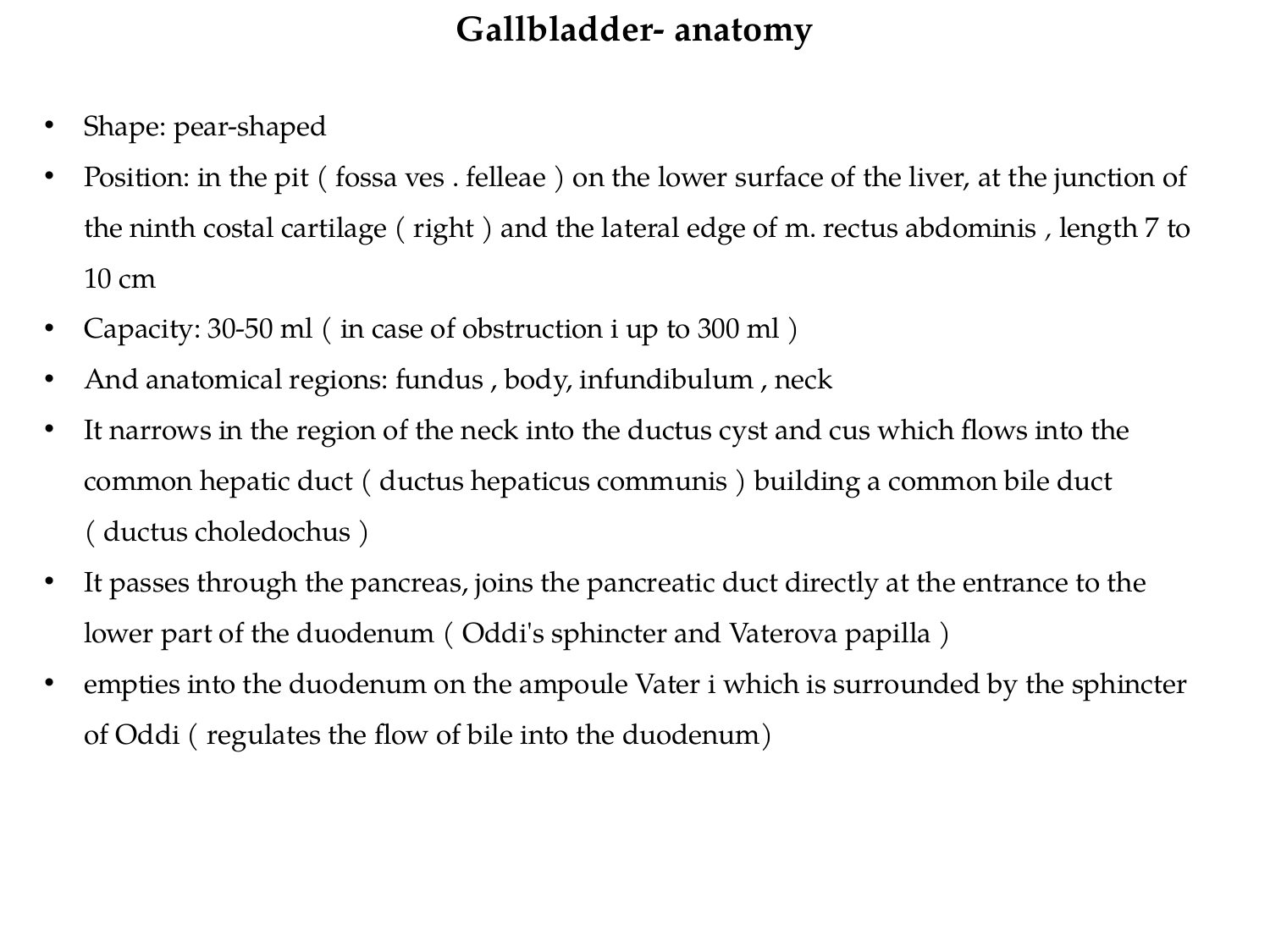

Gallbladder- anatomy
Shape: pear-shaped
Position: in the pit ( fossa ves . felleae ) on the lower surface of the liver, at the junction of the ninth costal cartilage ( right ) and the lateral edge of m. rectus abdominis , length 7 to 10 cm
Capacity: 30-50 ml ( in case of obstruction i up to 300 ml )
And anatomical regions: fundus , body, infundibulum , neck
It narrows in the region of the neck into the ductus cyst and cus which flows into the common hepatic duct ( ductus hepaticus communis ) building a common bile duct ( ductus choledochus )
It passes through the pancreas, joins the pancreatic duct directly at the entrance to the lower part of the duodenum ( Oddi's sphincter and Vaterova papilla )
empties into the duodenum on the ampoule Vater i which is surrounded by the sphincter of Oddi ( regulates the flow of bile into the duodenum)